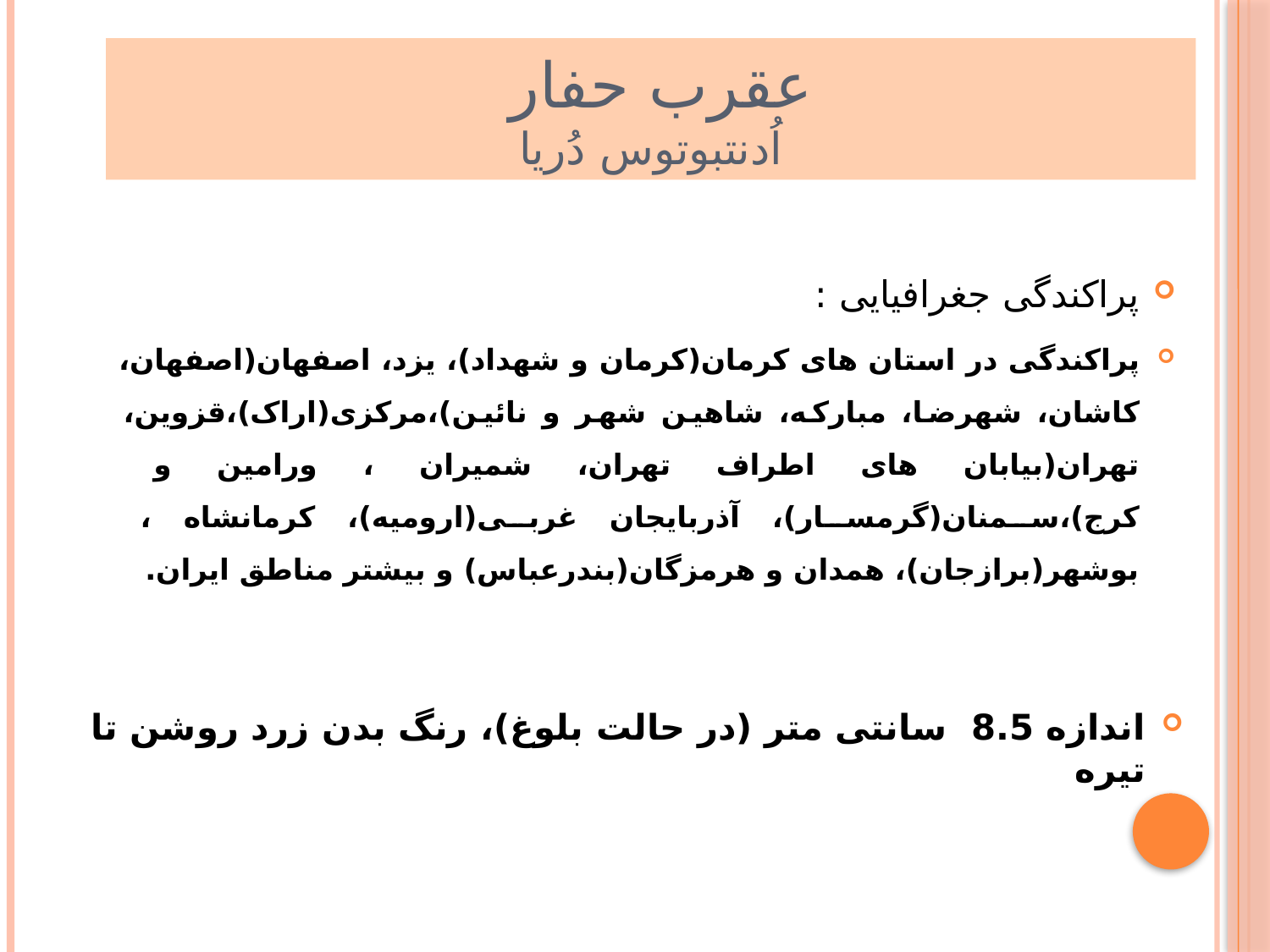

# عقرب حفار اُدنتبوتوس دُریا
پراکندگی جغرافیایی :
پراکندگی در استان های کرمان(کرمان و شهداد)، یزد، اصفهان(اصفهان، کاشان، شهرضا، مبارکه، شاهین شهر و نائین)،مرکزی(اراک)،قزوین، تهران(بیابان های اطراف تهران، شمیران ، ورامین و کرج)،سمنان(گرمسار)، آذربایجان غربی(ارومیه)، کرمانشاه ، بوشهر(برازجان)، همدان و هرمزگان(بندرعباس) و بیشتر مناطق ایران.
اندازه 8.5  سانتی متر (در حالت بلوغ)، رنگ بدن زرد روشن تا تیره